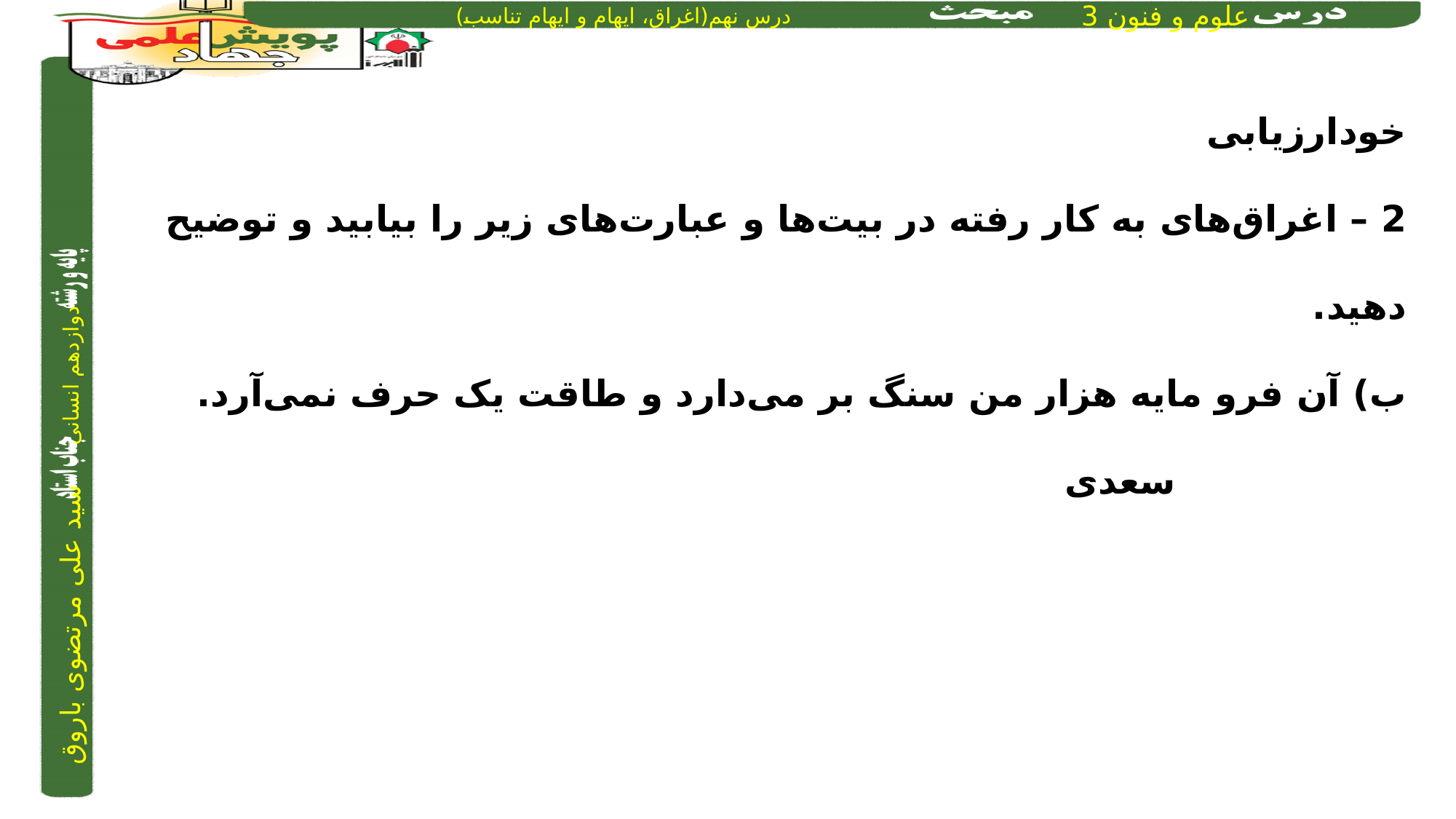

خودارزیابی
2 – اغراق‌های به کار رفته در بیت‌ها و عبارت‌های زیر را بیابید و توضیح دهید.
ب) آن فرو مایه هزار من سنگ بر می‌دارد و طاقت یک حرف نمی‌آرد.			 سعدی